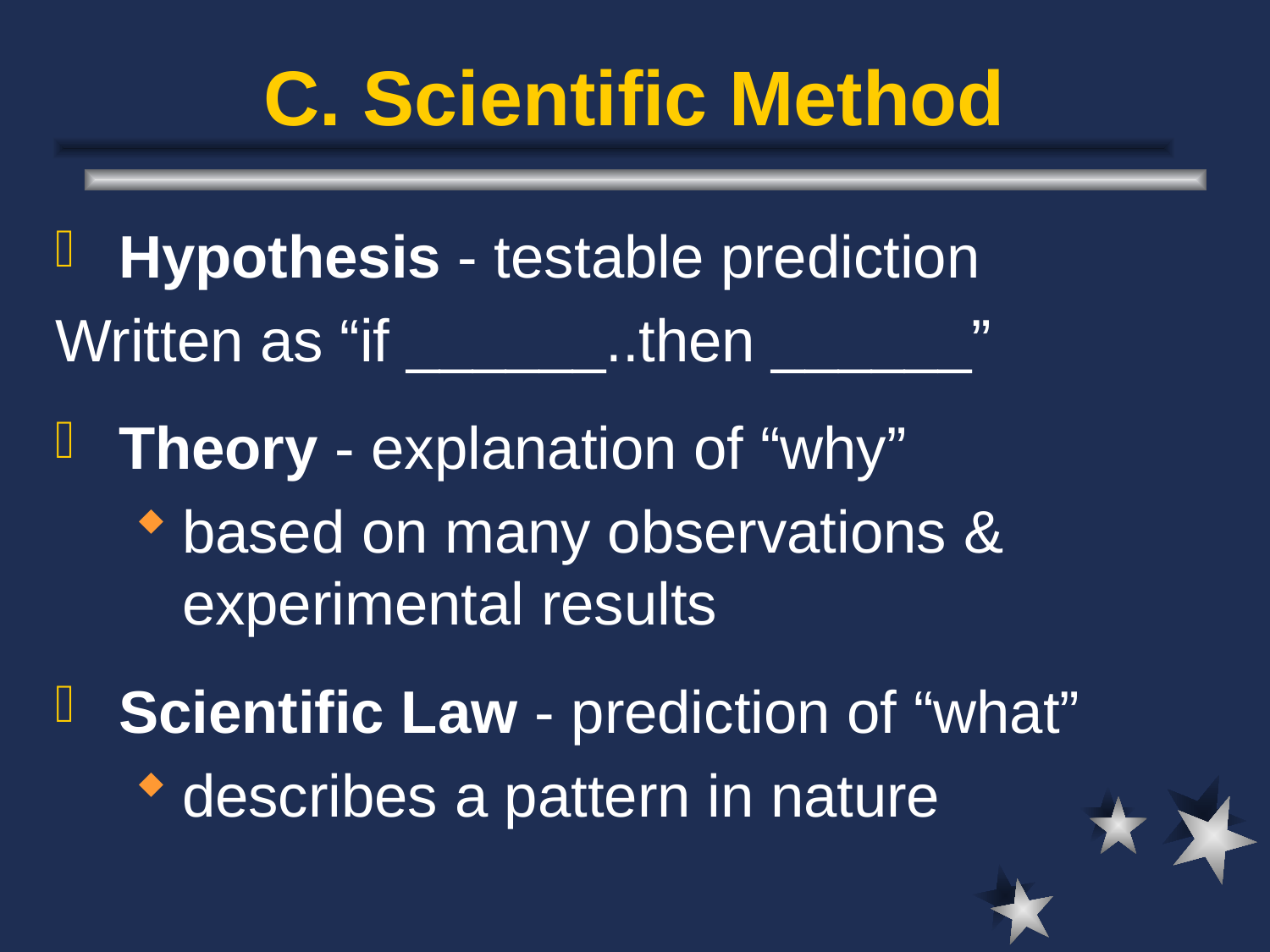

# C. Scientific Method
Hypothesis - testable prediction
Written as “if ______..then ______”
Theory - explanation of “why”
based on many observations & experimental results
Scientific Law - prediction of “what”
describes a pattern in nature